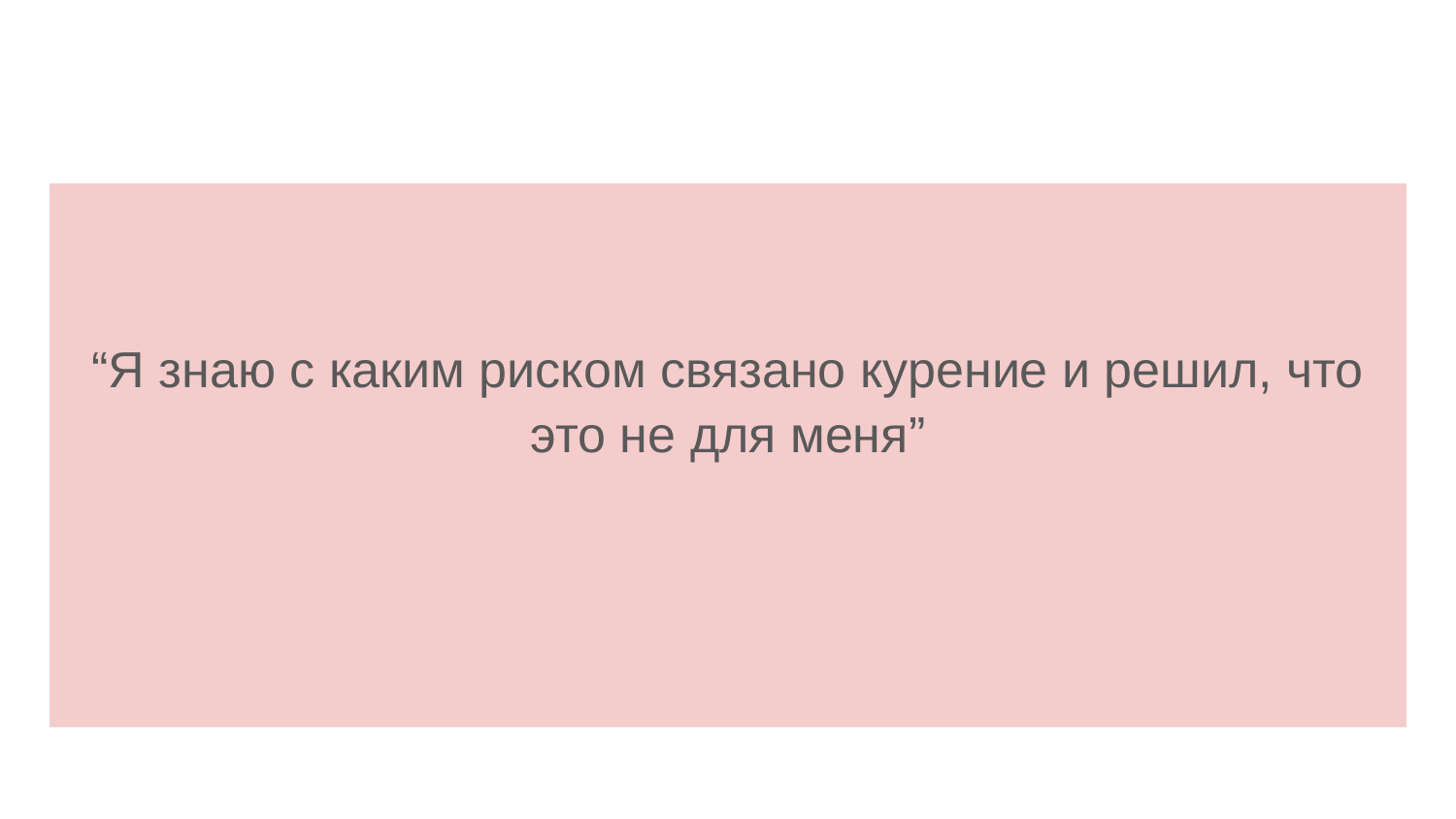

#

“Я знаю с каким риском связано курение и решил, что это не для меня”